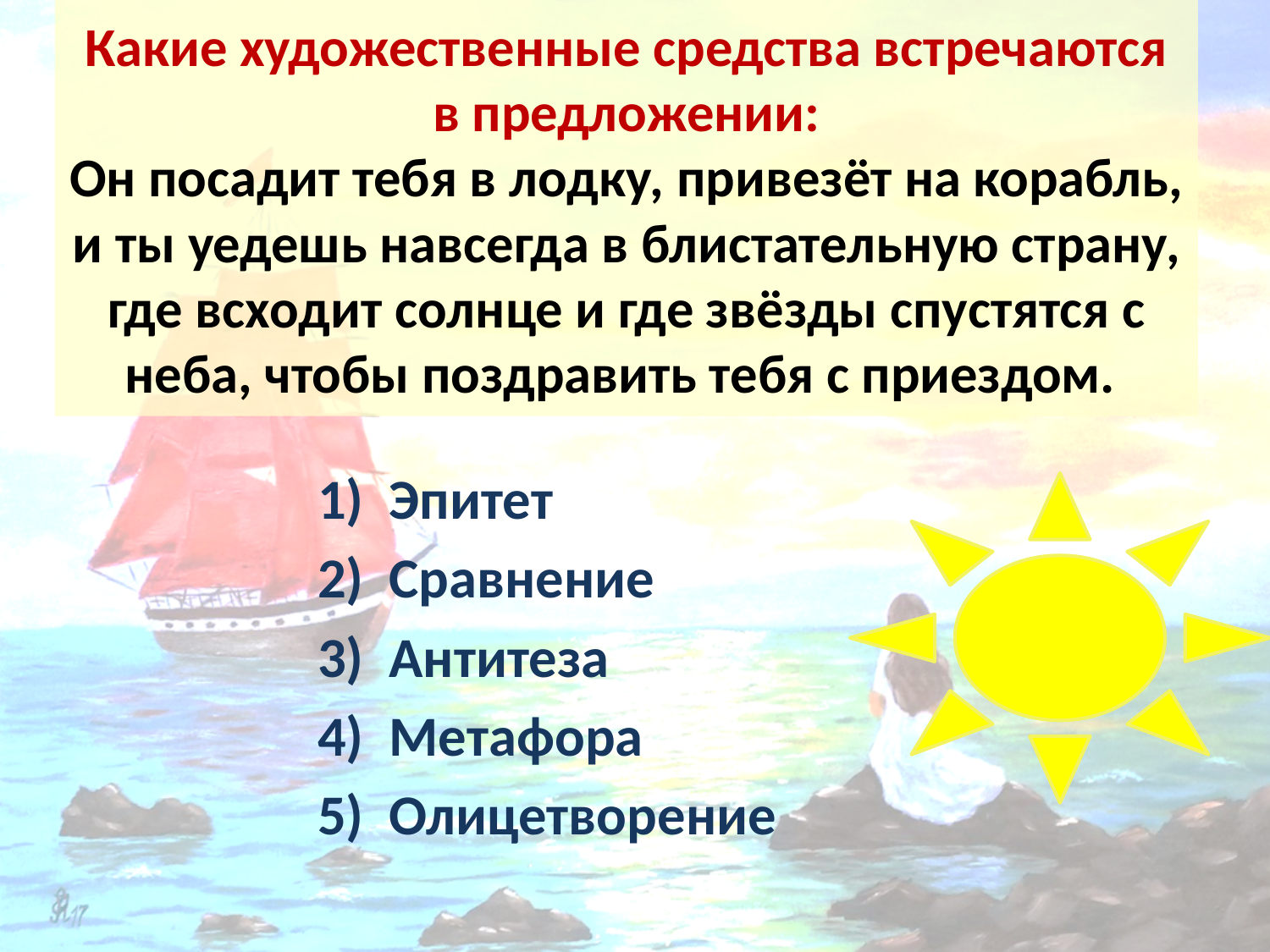

# Какие художественные средства встречаются в предложении: Он посадит тебя в лодку, привезёт на корабль, и ты уедешь навсегда в блистательную страну, где всходит солнце и где звёзды спустятся с неба, чтобы поздравить тебя с приездом.
Эпитет
Сравнение
Антитеза
Метафора
Олицетворение